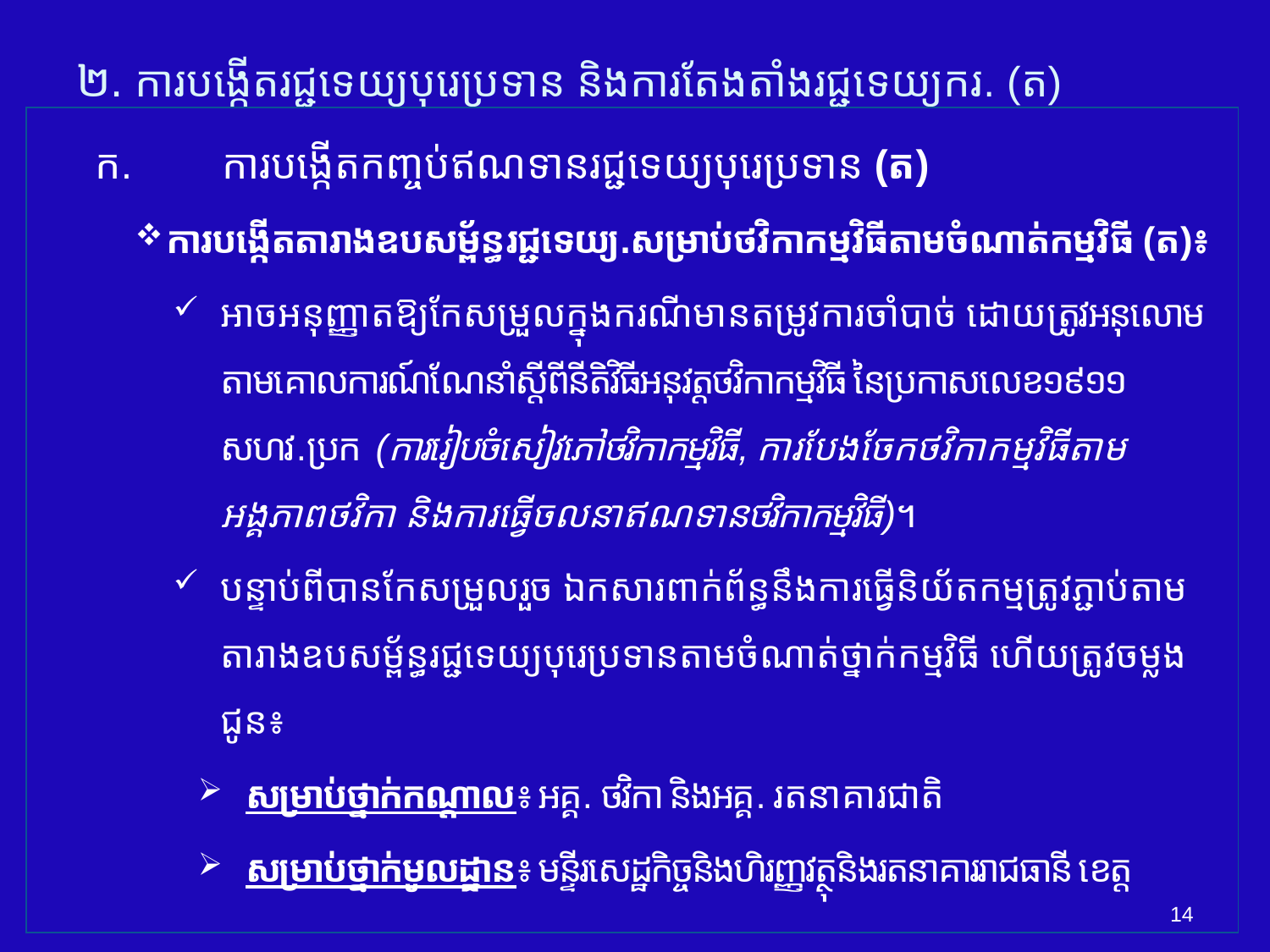

# ២. ការបង្កើត​រជ្ជទេយ្យ​បុរេប្រទាន​ និង​ការ​តែងតាំងរជ្ជទេយ្យករ. (ត)
ក. 	ការបង្កើតកញ្ចប់ឥណទាន​​រជ្ជទេយ្យបុរេប្រទាន​​ (ត)
​ការបង្កើតតារាងឧបសម្ព័ន្ធរជ្ជទេយ្យ​.សម្រាប់ថវិកាកម្មវិធីតាមចំណាត់កម្មវិធី​ (ត)៖ ​
អាច​អនុញ្ញាតឱ្យកែសម្រួលក្នុងករណីមានតម្រូវការ​ចាំបាច់​ ដោយ​ត្រូវ​អនុលោមតាមគោលការណ៍ណែនាំស្តីពីនីតិវិធីអនុវត្ត​ថវិកាកម្មវិធី នៃប្រកាសលេខ​១៩១១ សហវ.ប្រក  (ការរៀបចំសៀវភៅថវិកាកម្មវិធី, ការបែងចែកថវិកាកម្មវិធីតាមអង្គភាពថវិកា និង​ការធ្វើចលនាឥណទាន​​ថវិកាកម្មវិធី​)។
បន្ទាប់ពីបានកែសម្រួលរួច ឯកសារ​ពាក់ព័ន្ធ​នឹងការធ្វើនិយ័តកម្មត្រូវ​ភ្ជាប់​តាម​តារាងឧបសម្ព័ន្ធរជ្ជទេយ្យបុរេប្រទាន​តាម​ចំណាត់​ថ្នាក់​កម្មវិធី ហើយត្រូវចម្លងជូន៖
សម្រាប់​ថ្នាក់​កណ្តាល៖ អគ្គ. ​ថវិកា និង​អគ្គ. រតនាគារជាតិ​
សម្រាប់​ថ្នាក់មូលដ្ឋាន​៖ មន្ទីរសេដ្ឋកិច្ចនិងហិរញ្ញវត្ថុនិងរតនាគាររាជធានី ខេត្ត​
14